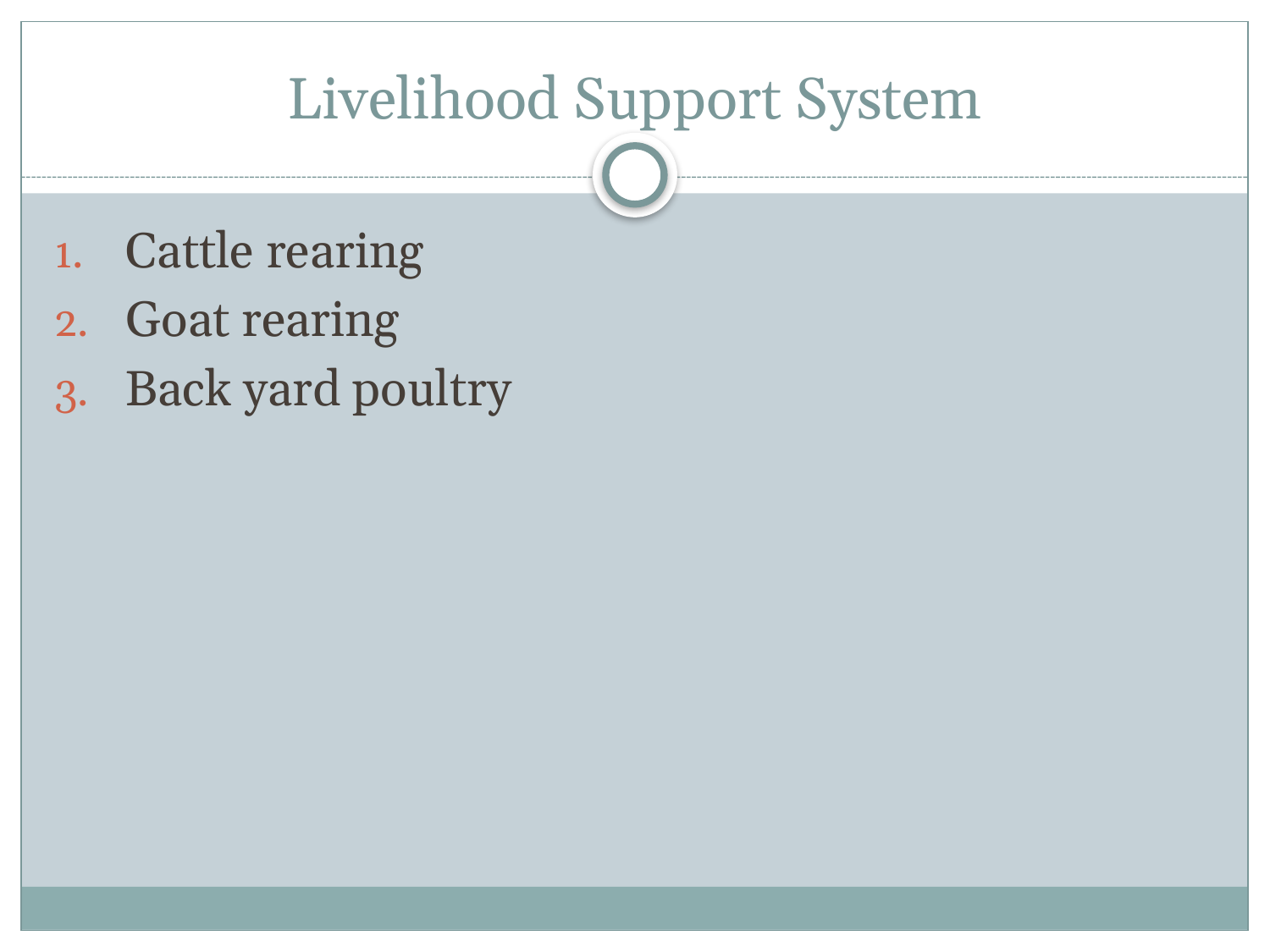

# Livelihood Support System
Cattle rearing
Goat rearing
Back yard poultry